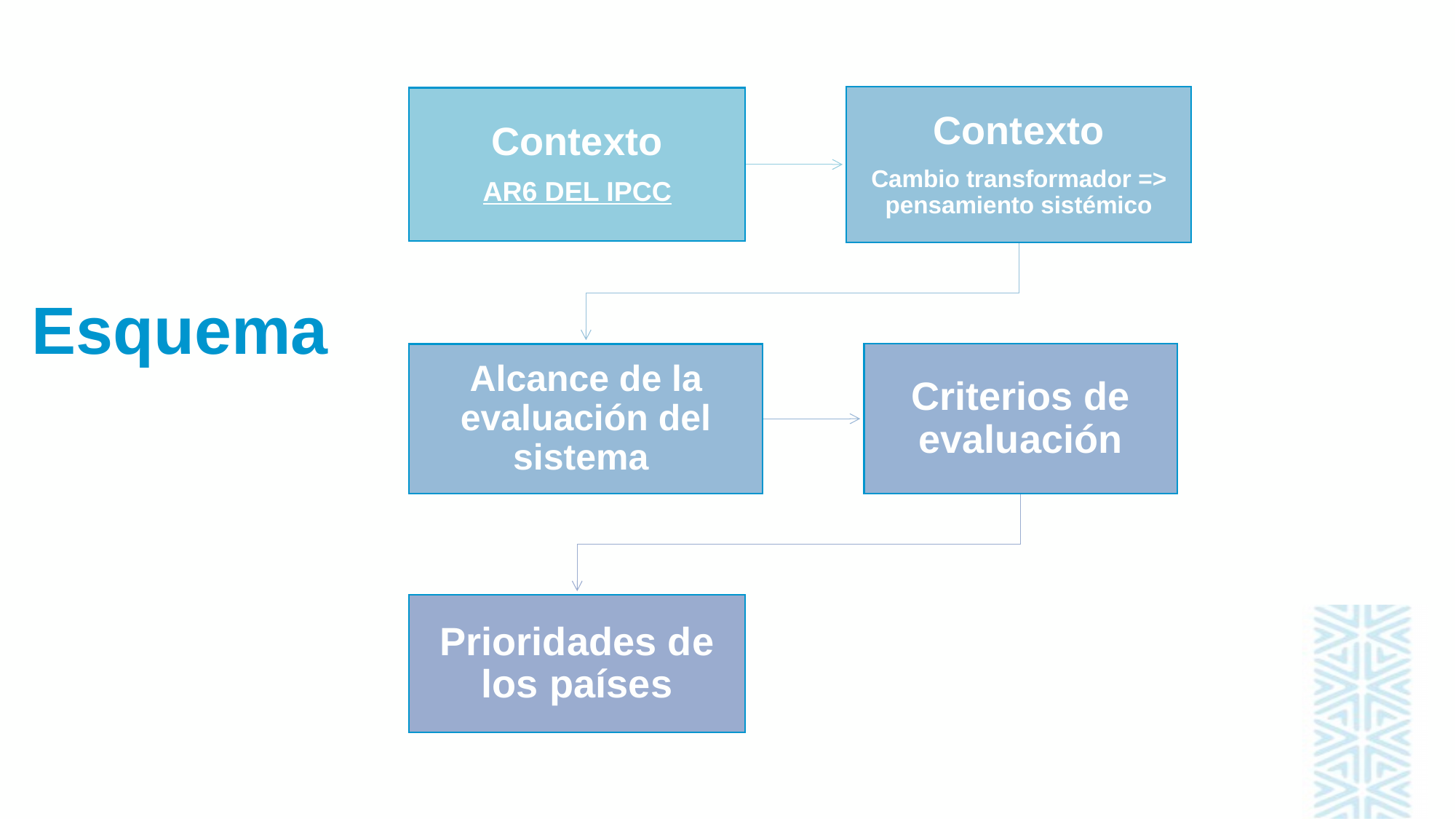

Contexto
AR6 DEL IPCC

Contexto
Cambio transformador => pensamiento sistémico

Alcance de la evaluación del sistema

Criterios de evaluación
Prioridades de los países
# Esquema